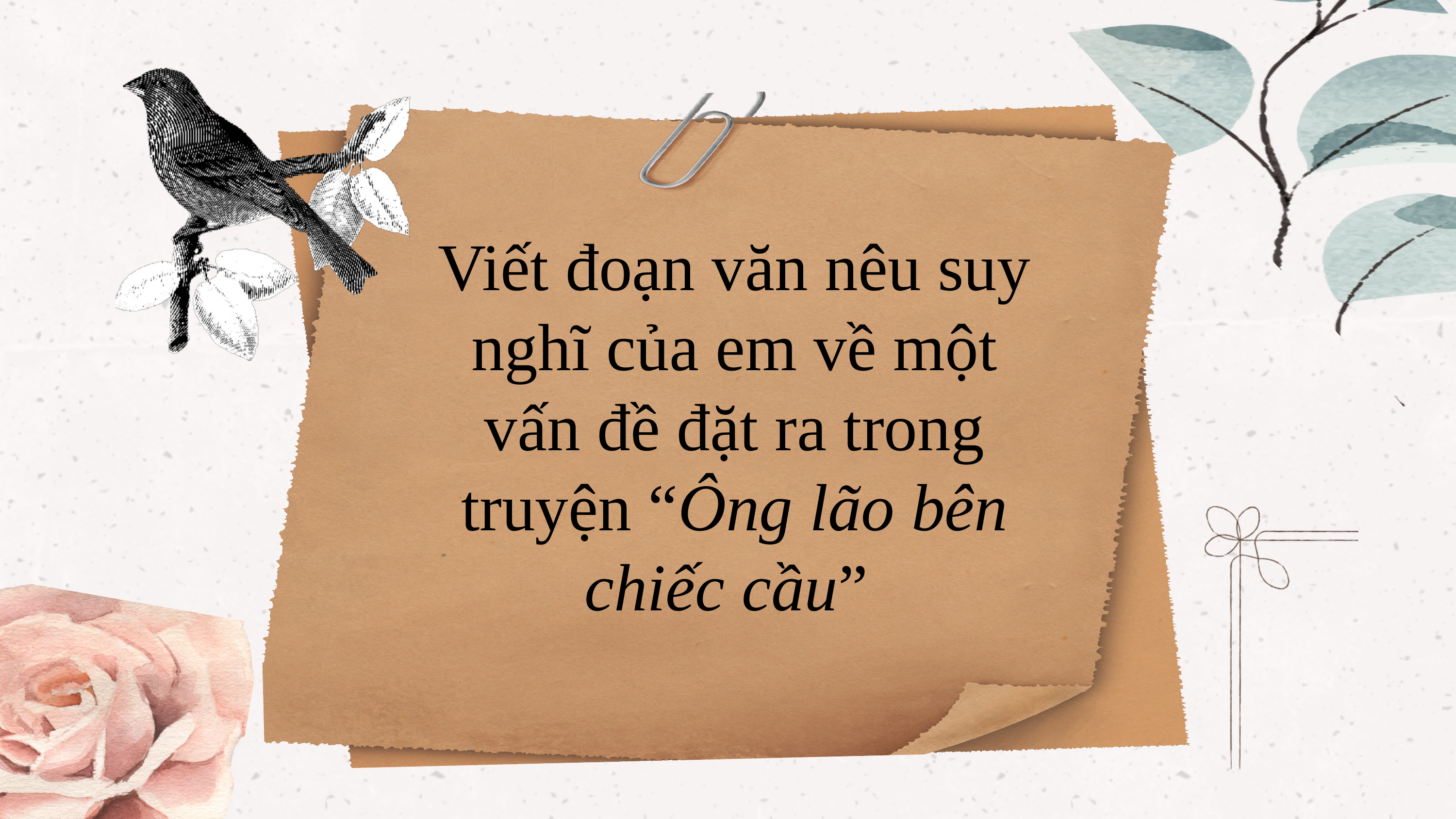

Viết đoạn văn nêu suy nghĩ của em về một vấn đề đặt ra trong truyện “Ông lão bên chiếc cầu”